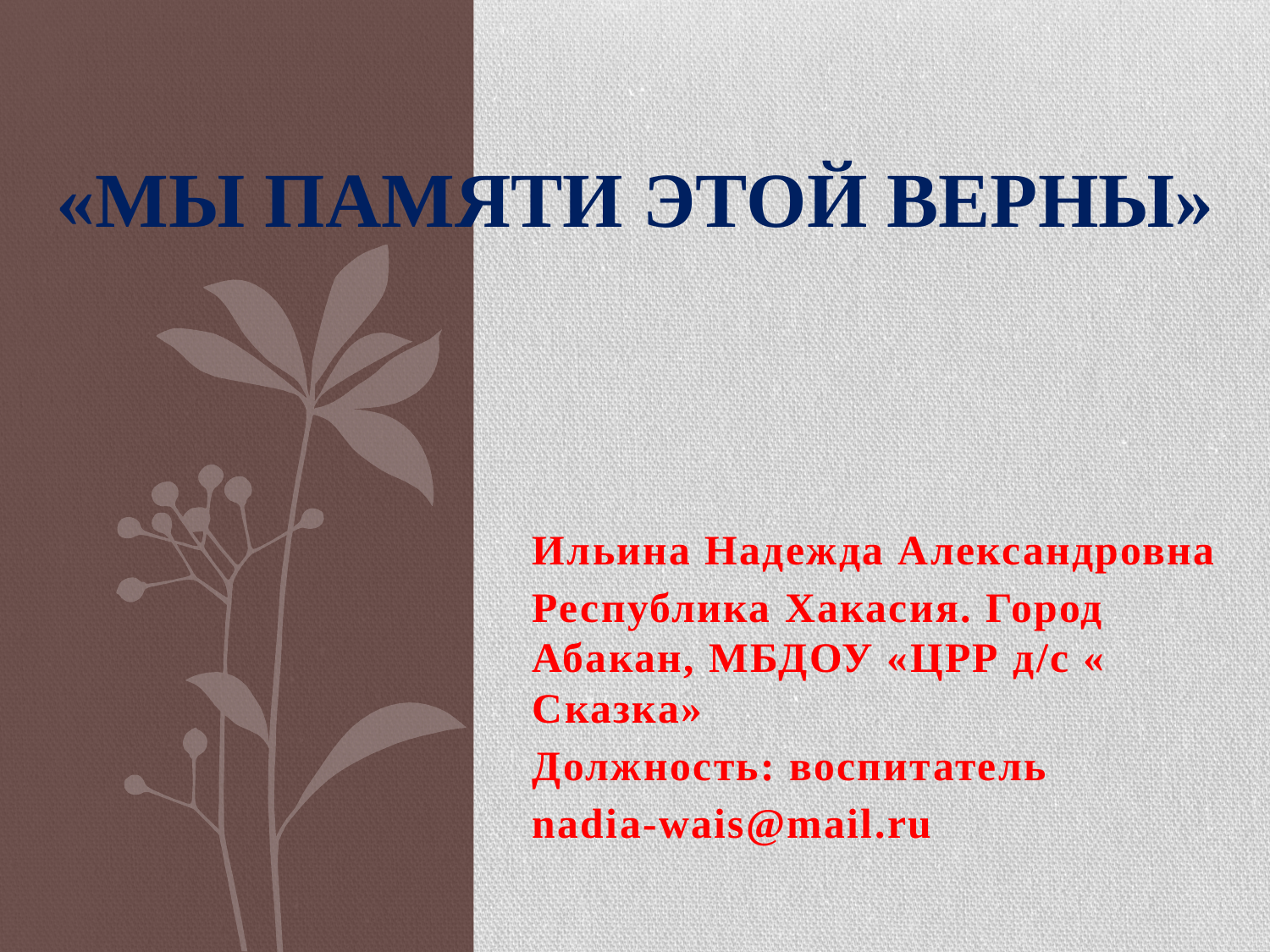

# «Мы памяти этой верны»
Ильина Надежда Александровна
Республика Хакасия. Город Абакан, МБДОУ «ЦРР д/с « Сказка»
Должность: воспитатель
nadia-wais@mail.ru